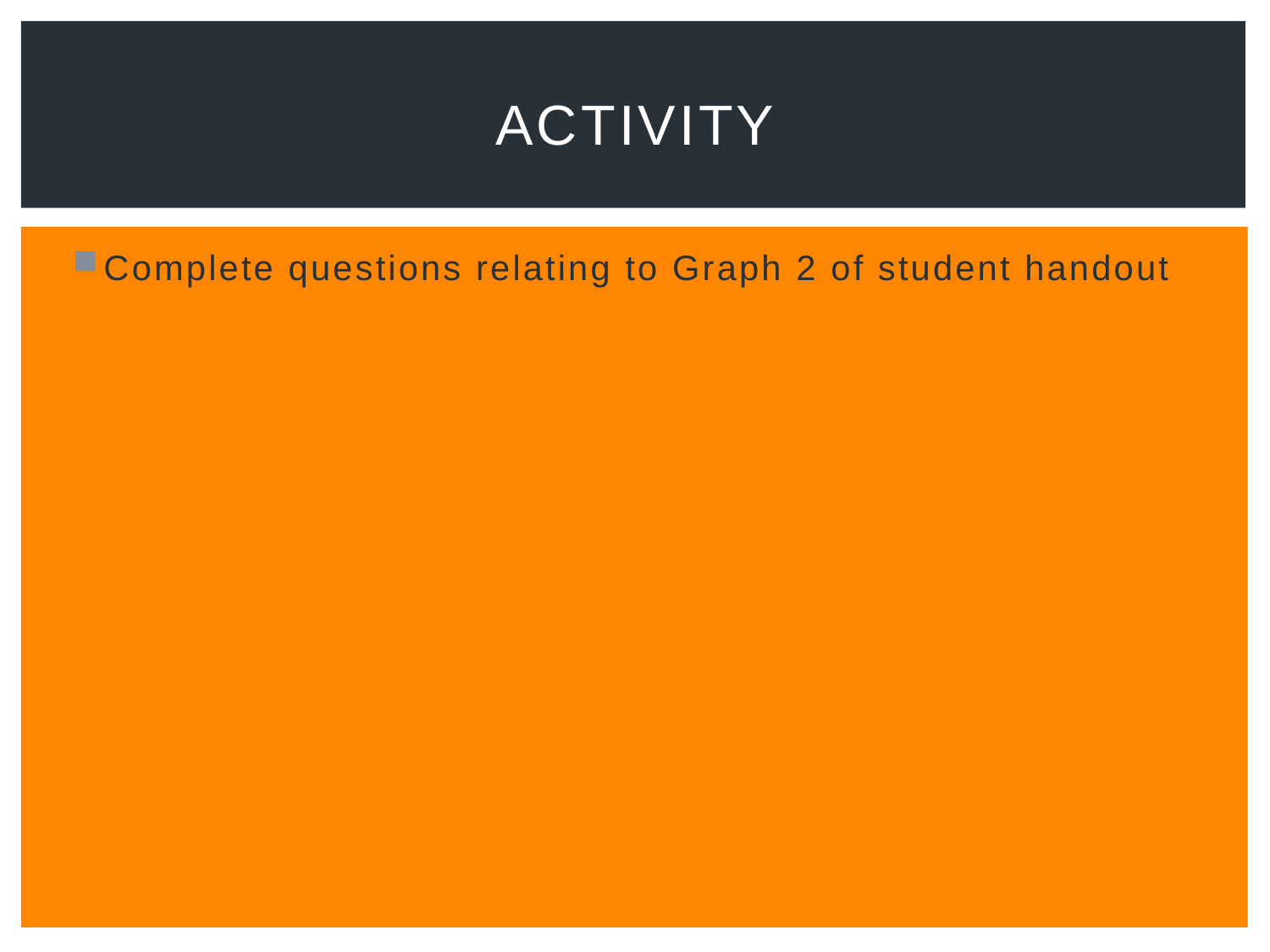

# Activity
Complete questions relating to Graph 2 of student handout